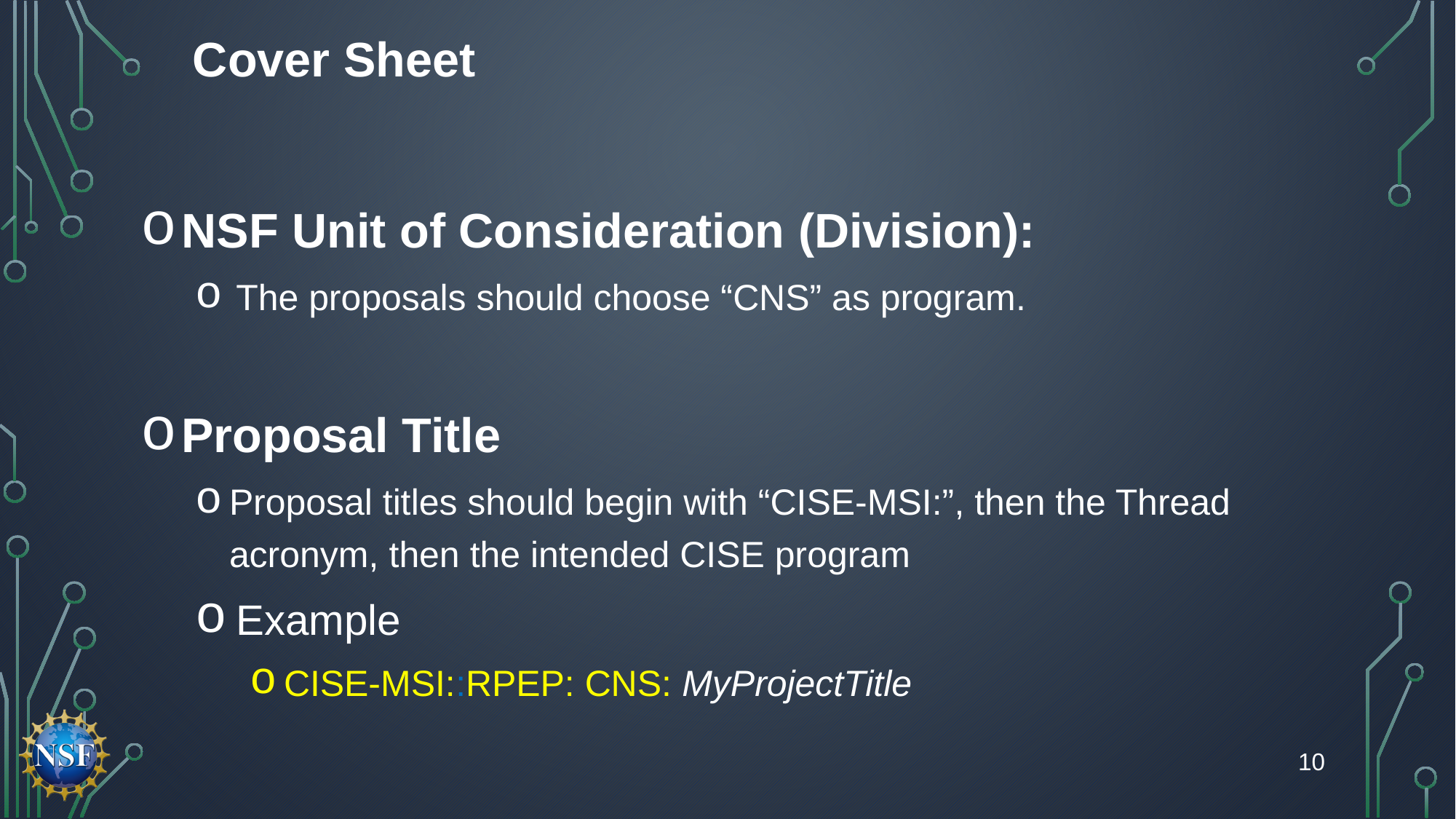

Cover Sheet
NSF Unit of Consideration (Division):
The proposals should choose “CNS” as program.

Proposal Title
Proposal titles should begin with “CISE-MSI:”, then the Thread acronym, then the intended CISE program
Example
CISE-MSI::RPEP: CNS: MyProjectTitle

10